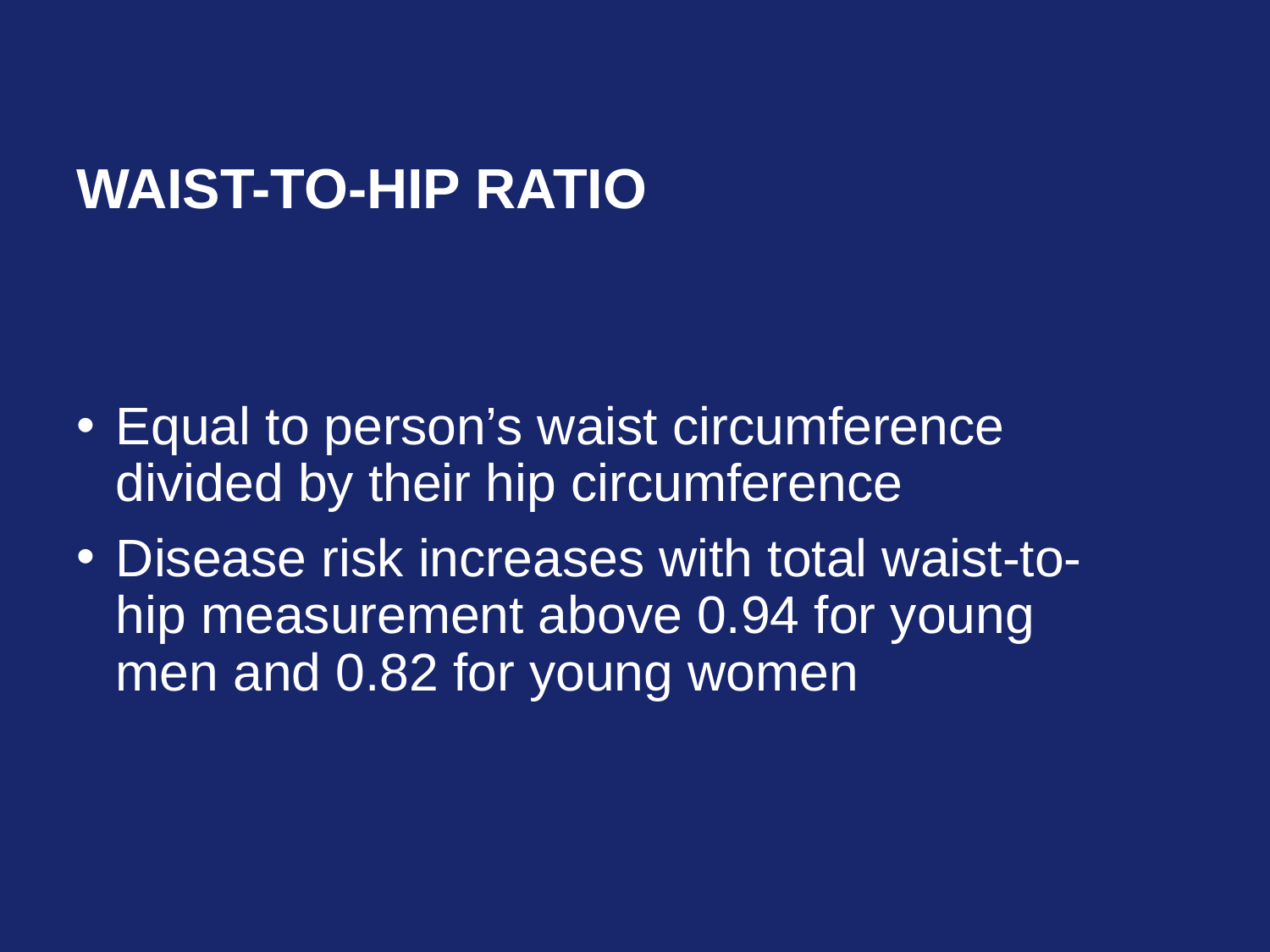

# Waist-to-Hip Ratio
Equal to person’s waist circumference divided by their hip circumference
Disease risk increases with total waist-to-hip measurement above 0.94 for young men and 0.82 for young women